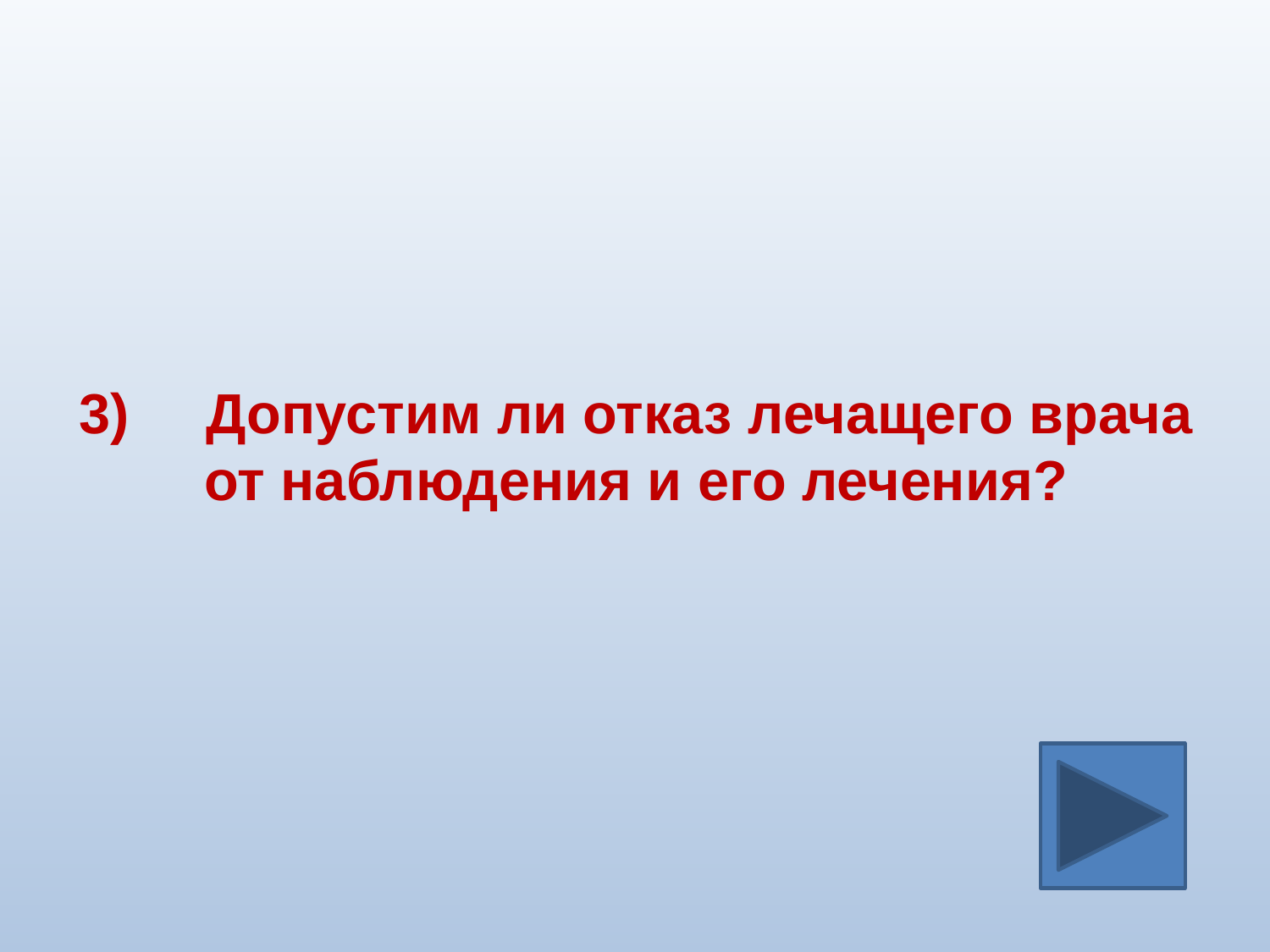

#

3)	Допустим ли отказ лечащего врача от наблюдения и его лечения?